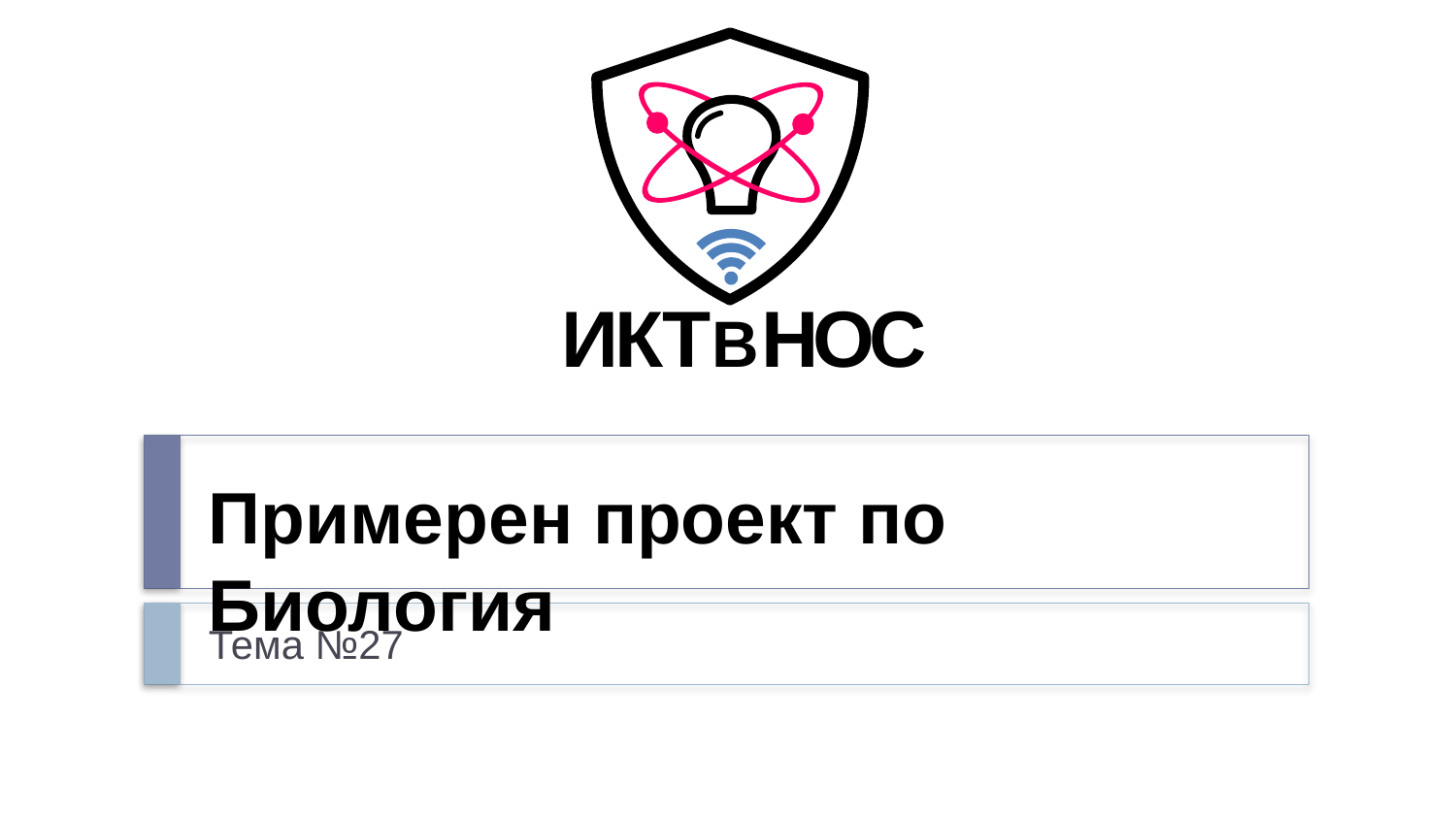

# Примерен проект по Биология
Тема №27